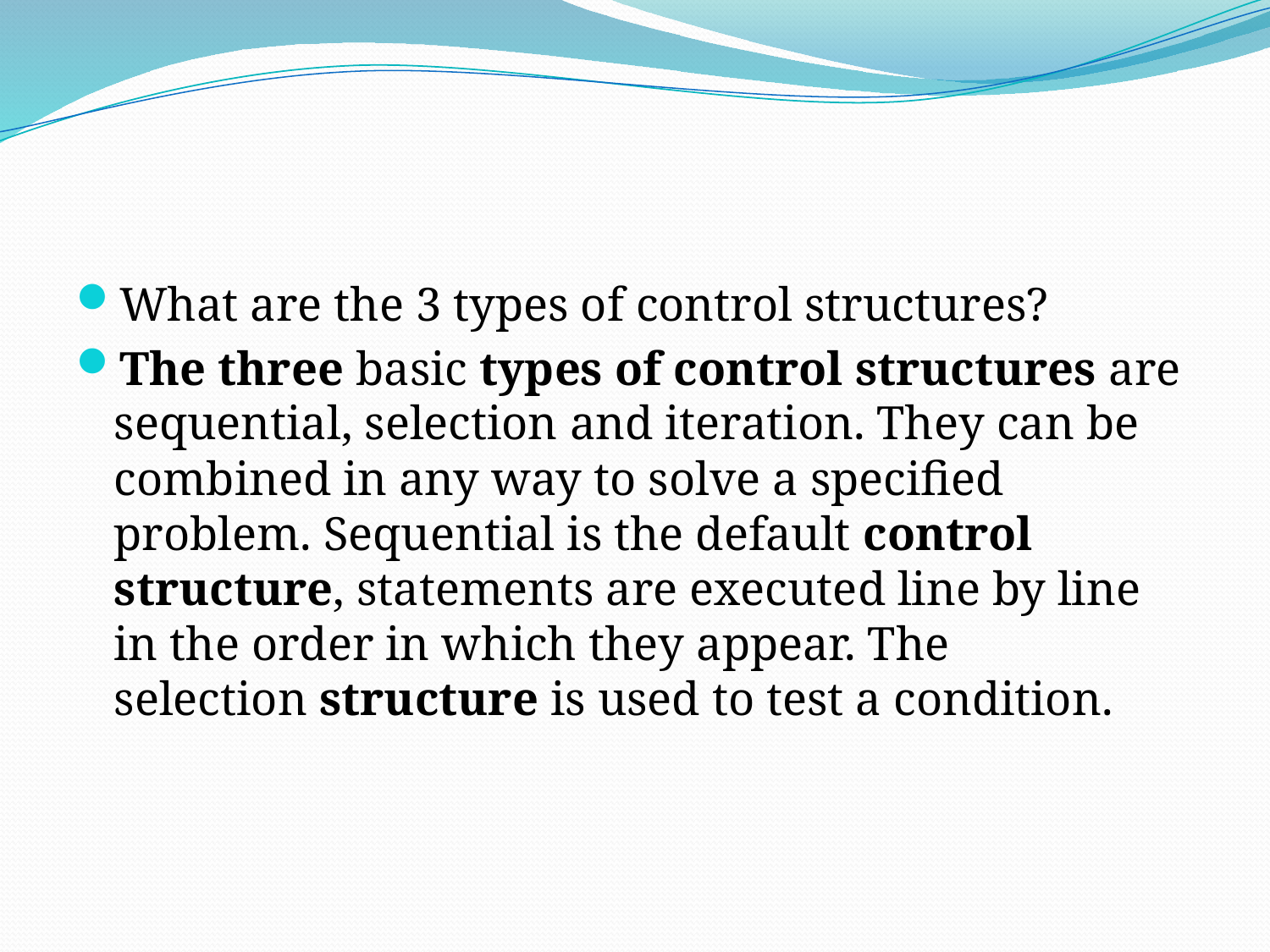

#
What are the 3 types of control structures?
The three basic types of control structures are sequential, selection and iteration. They can be combined in any way to solve a specified problem. Sequential is the default control structure, statements are executed line by line in the order in which they appear. The selection structure is used to test a condition.